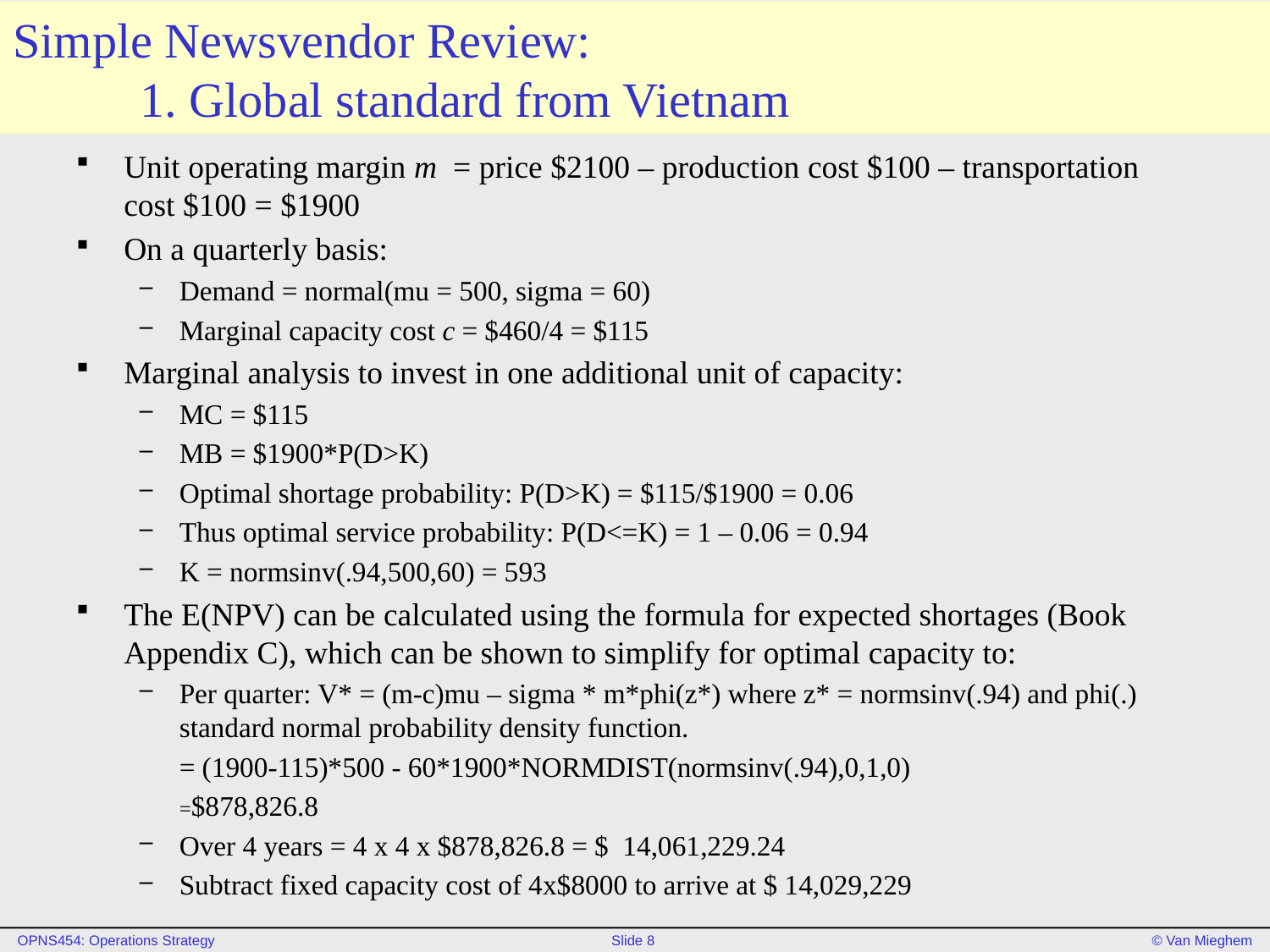

# Simple Newsvendor Review: 1. Global standard from Vietnam
Unit operating margin m  = price $2100 – production cost $100 – transportation cost $100 = $1900
On a quarterly basis:
Demand = normal(mu = 500, sigma = 60)
Marginal capacity cost c = $460/4 = $115
Marginal analysis to invest in one additional unit of capacity:
MC = $115
MB = $1900*P(D>K)
Optimal shortage probability: P(D>K) = $115/$1900 = 0.06
Thus optimal service probability: P(D<=K) = 1 – 0.06 = 0.94
K = normsinv(.94,500,60) = 593
The E(NPV) can be calculated using the formula for expected shortages (Book Appendix C), which can be shown to simplify for optimal capacity to:
Per quarter: V* = (m-c)mu – sigma * m*phi(z*) where z* = normsinv(.94) and phi(.) standard normal probability density function.
	= (1900-115)*500 - 60*1900*NORMDIST(normsinv(.94),0,1,0)
	=$878,826.8
Over 4 years = 4 x 4 x $878,826.8 = $  14,061,229.24
Subtract fixed capacity cost of 4x$8000 to arrive at $ 14,029,229